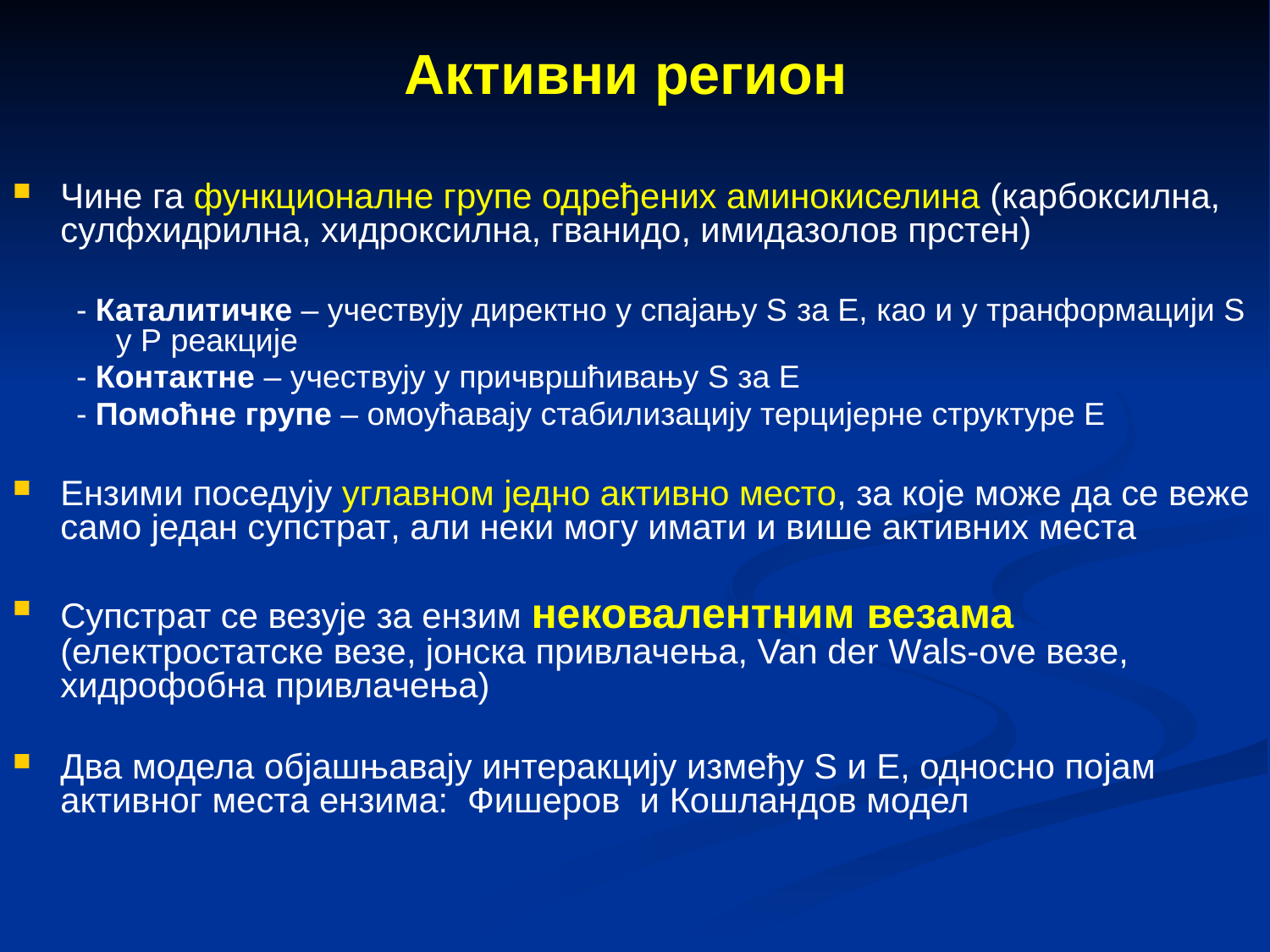

Активни регион

Чине га функционалне групе одређених аминокиселина (карбоксилна, сулфхидрилна, хидроксилна, гванидо, имидазолов прстен)

- Каталитичке – учествују директно у спајању S за Е, као и у транформацији S у P реакције
- Контактне – учествују у причвршћивању S за Е
- Помоћне групе – омоућавају стабилизацију терцијерне структуре Е

Ензими поседују углавном једно активно место, за које може да се веже само један супстрат, али неки могу имати и више активних места

Супстрат се везује за ензим нековалентним везама (електростатске везе, јонска привлачења, Van der Wаls-ovе везе, хидрофобна привлачења)

Два модела објашњавају интеракцију између S и Е, односно појам активног места ензима:  Фишеров  и Кошландов модел